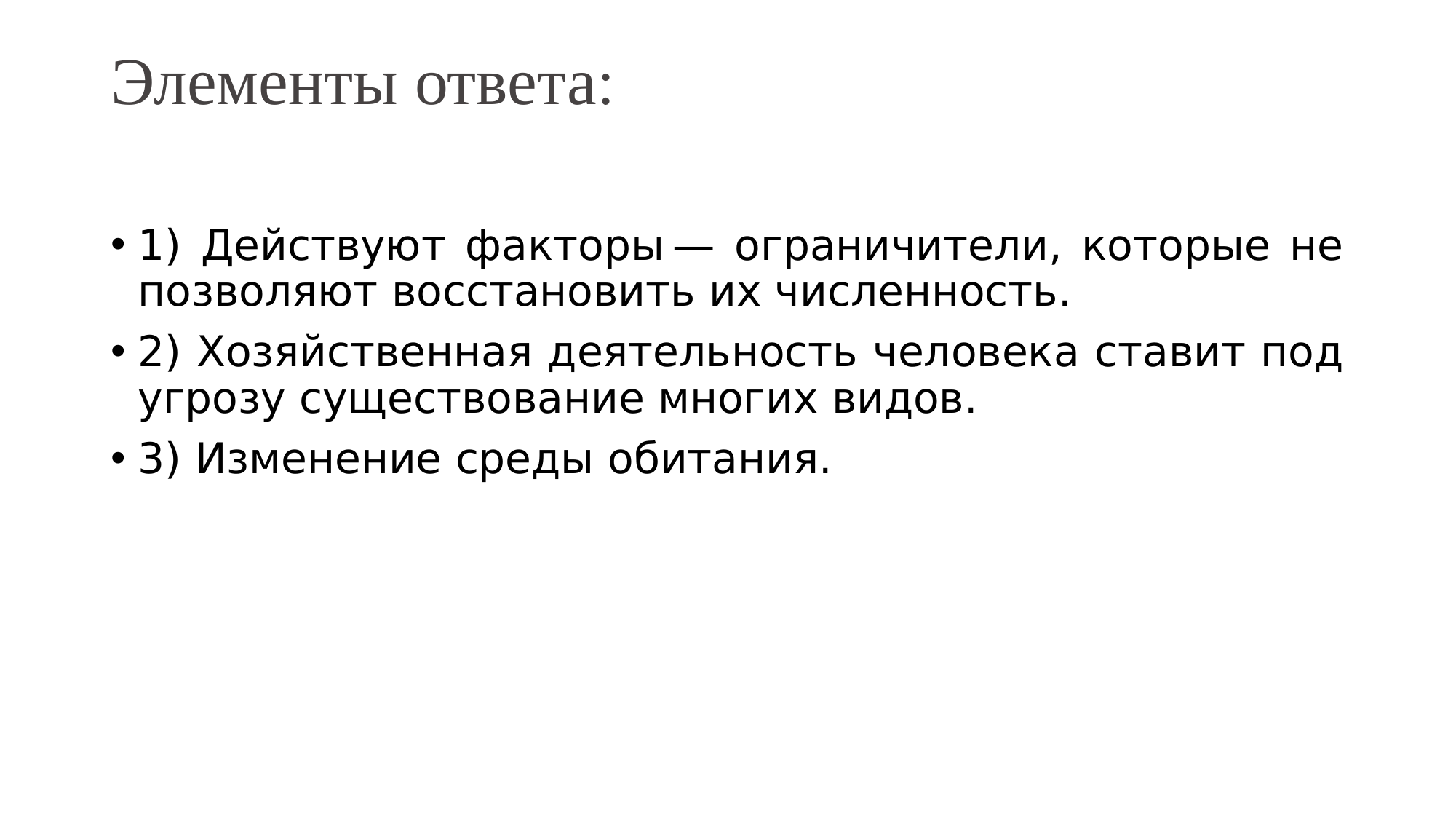

# Элементы ответа:
1) Действуют факторы — ограничители, которые не позволяют восстановить их численность.
2) Хозяйственная деятельность человека ставит под угрозу существование многих видов.
3) Изменение среды обитания.